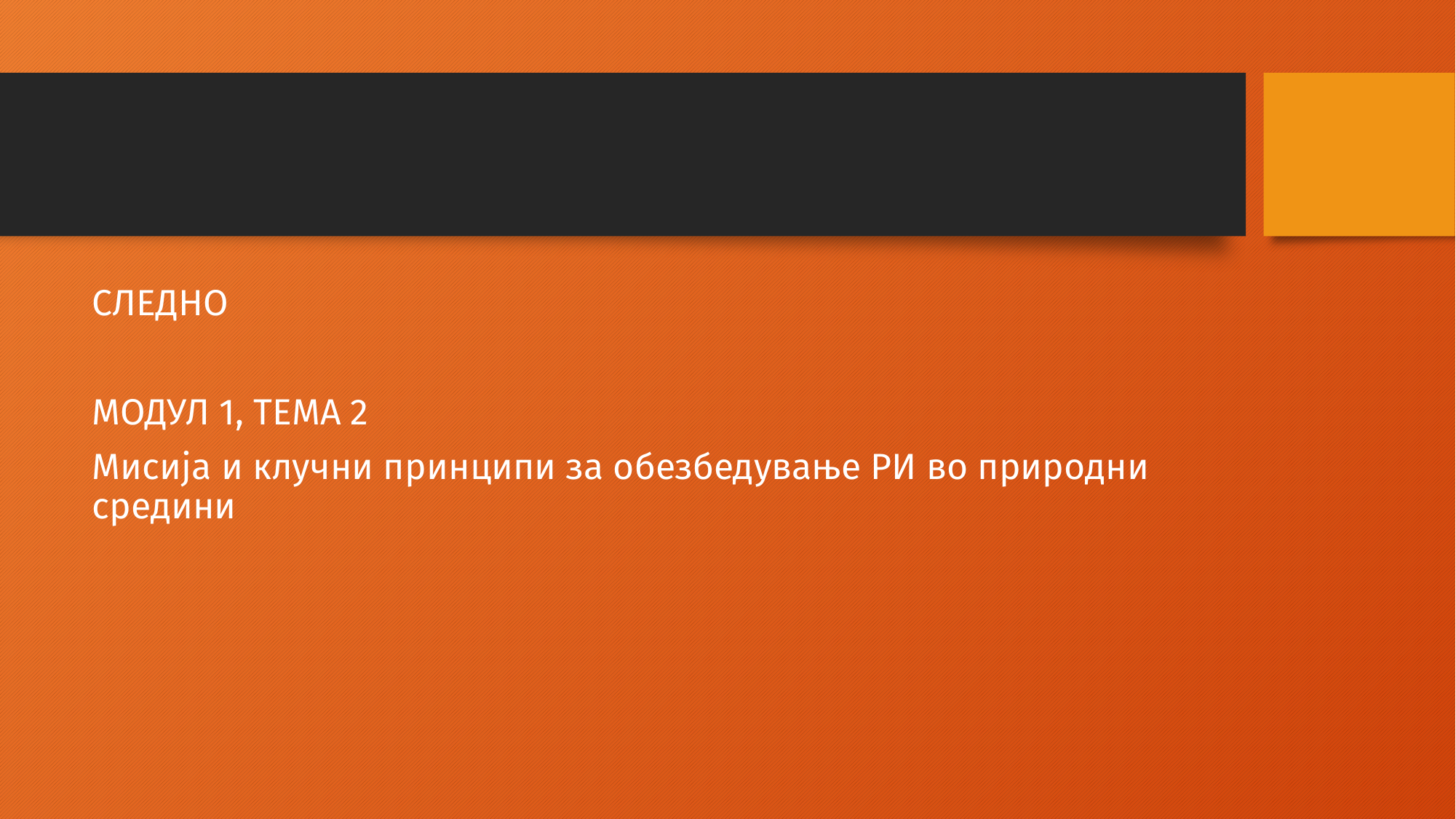

#
СЛЕДНО

МОДУЛ 1, ТЕМА 2
Мисија и клучни принципи за обезбедување РИ во природни средини